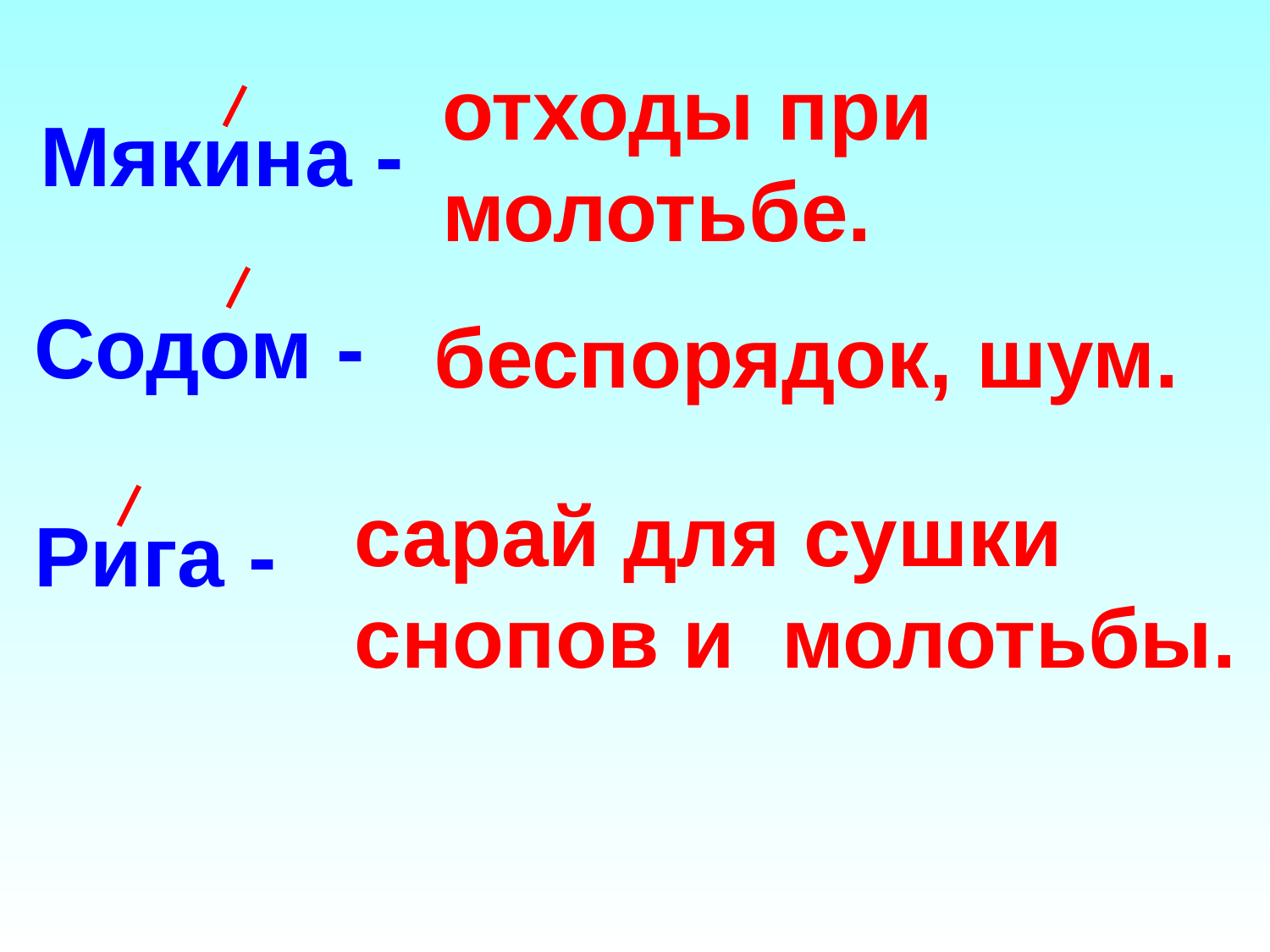

отходы при
молотьбе.

Мякина -

Содом -

беспорядок, шум.
сарай для сушки
снопов и  молотьбы.

Рига -